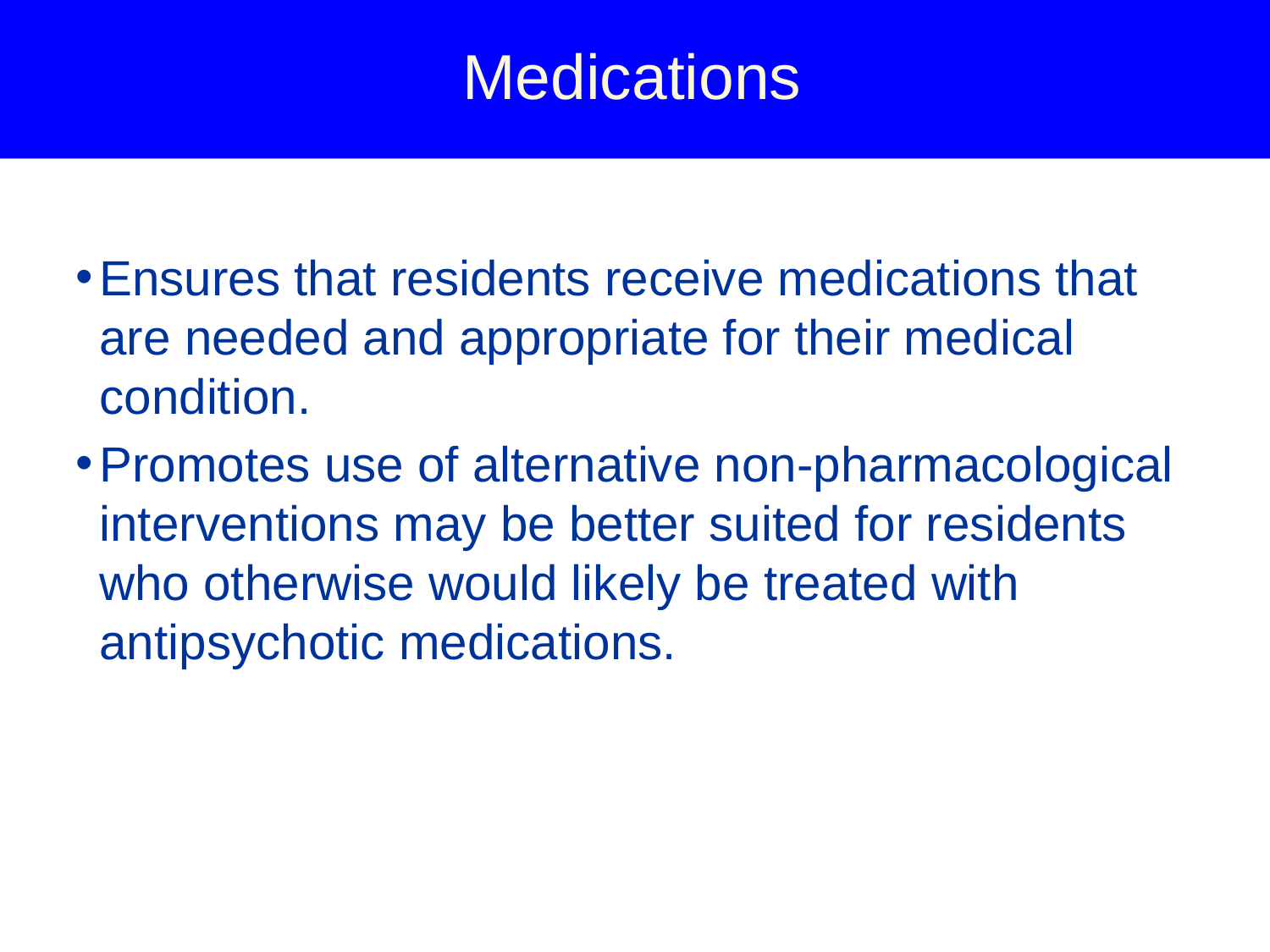

# Medications

Ensures that residents receive medications that are needed and appropriate for their medical condition.
Promotes use of alternative non-pharmacological interventions may be better suited for residents who otherwise would likely be treated with antipsychotic medications.